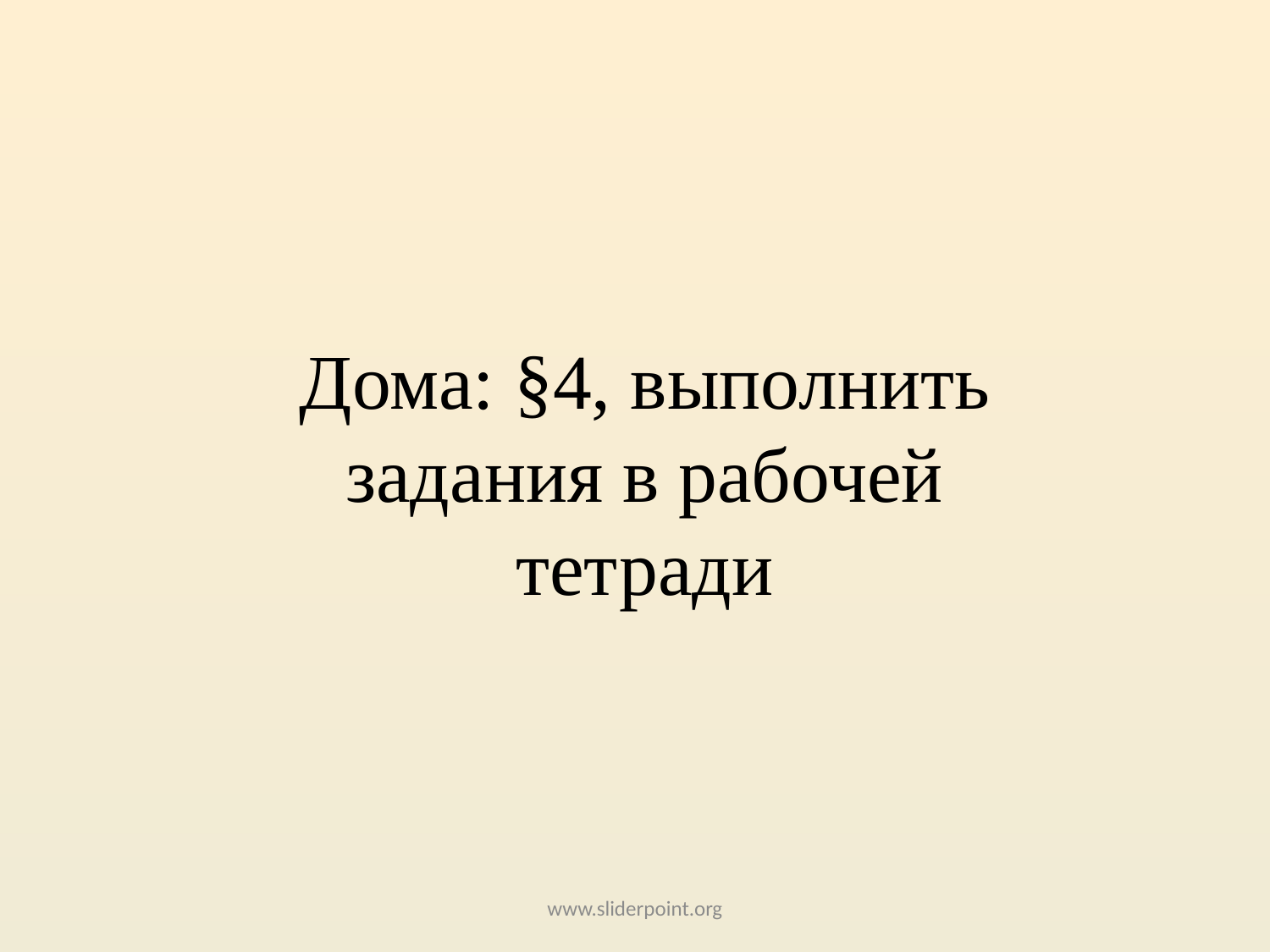

Дома: §4, выполнить задания в рабочей тетради
www.sliderpoint.org